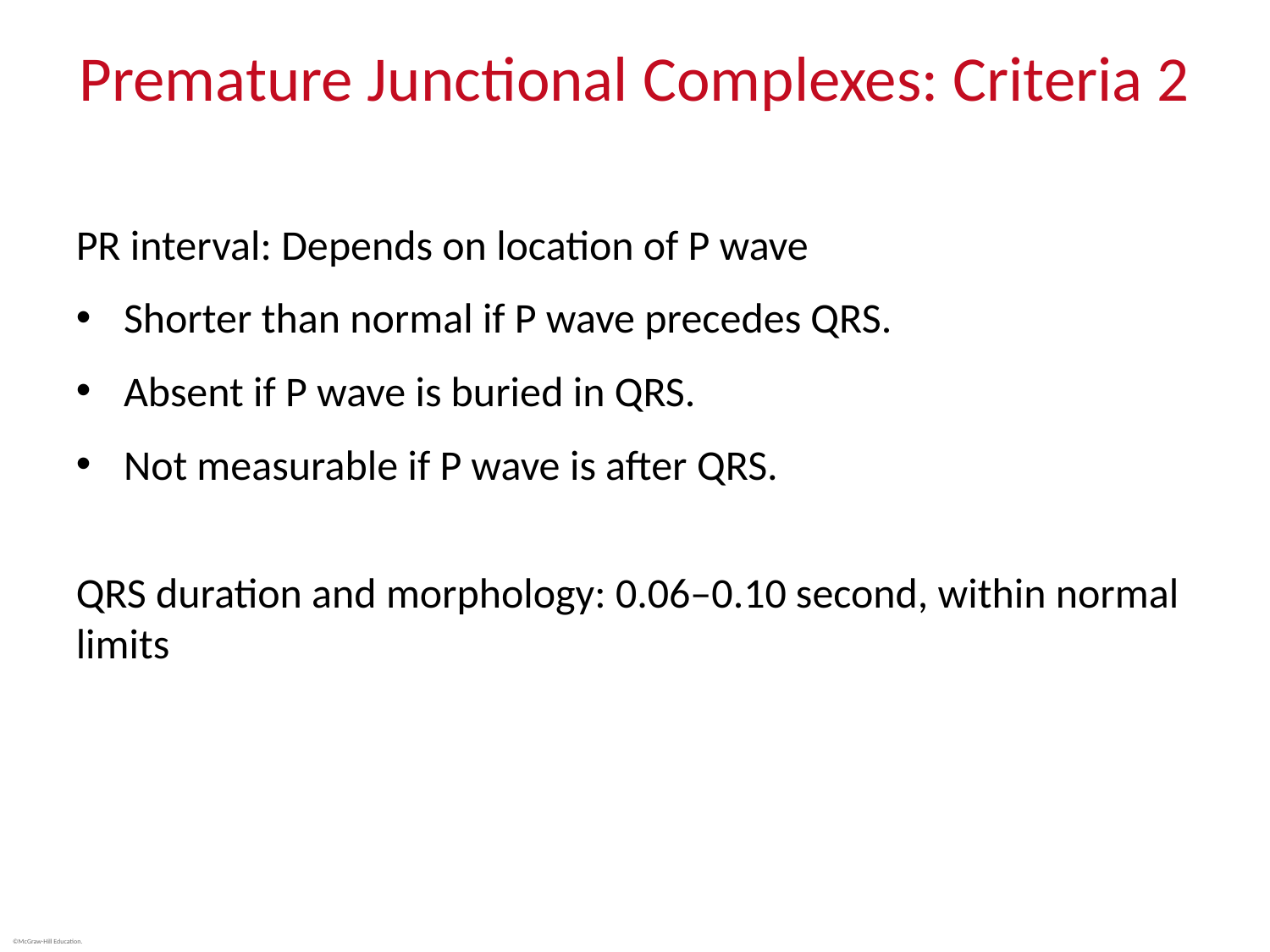

# Premature Junctional Complexes: Criteria 2
PR interval: Depends on location of P wave
Shorter than normal if P wave precedes QRS.
Absent if P wave is buried in QRS.
Not measurable if P wave is after QRS.
QRS duration and morphology: 0.06‒0.10 second, within normal limits